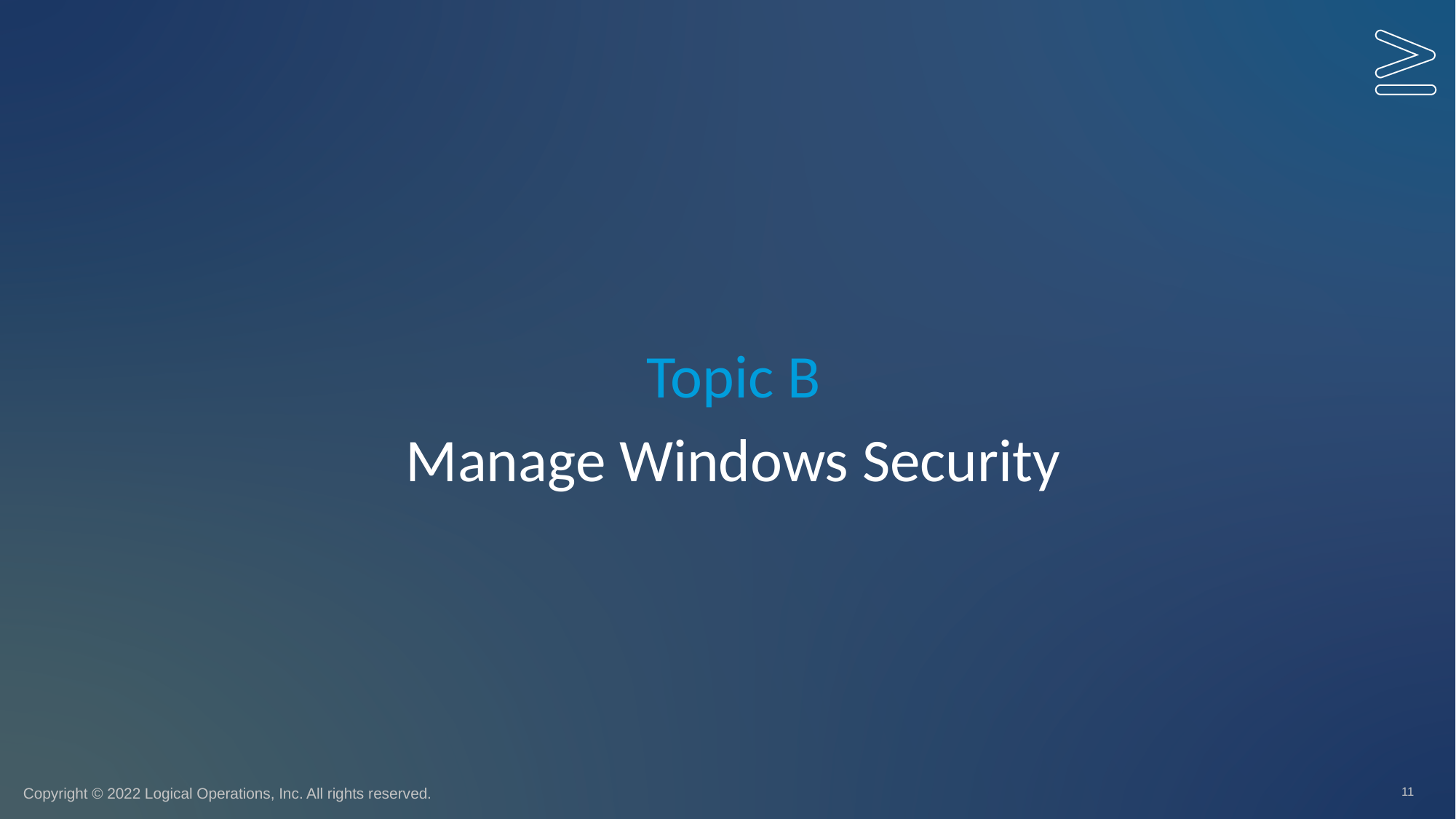

Topic B
# Manage Windows Security
11